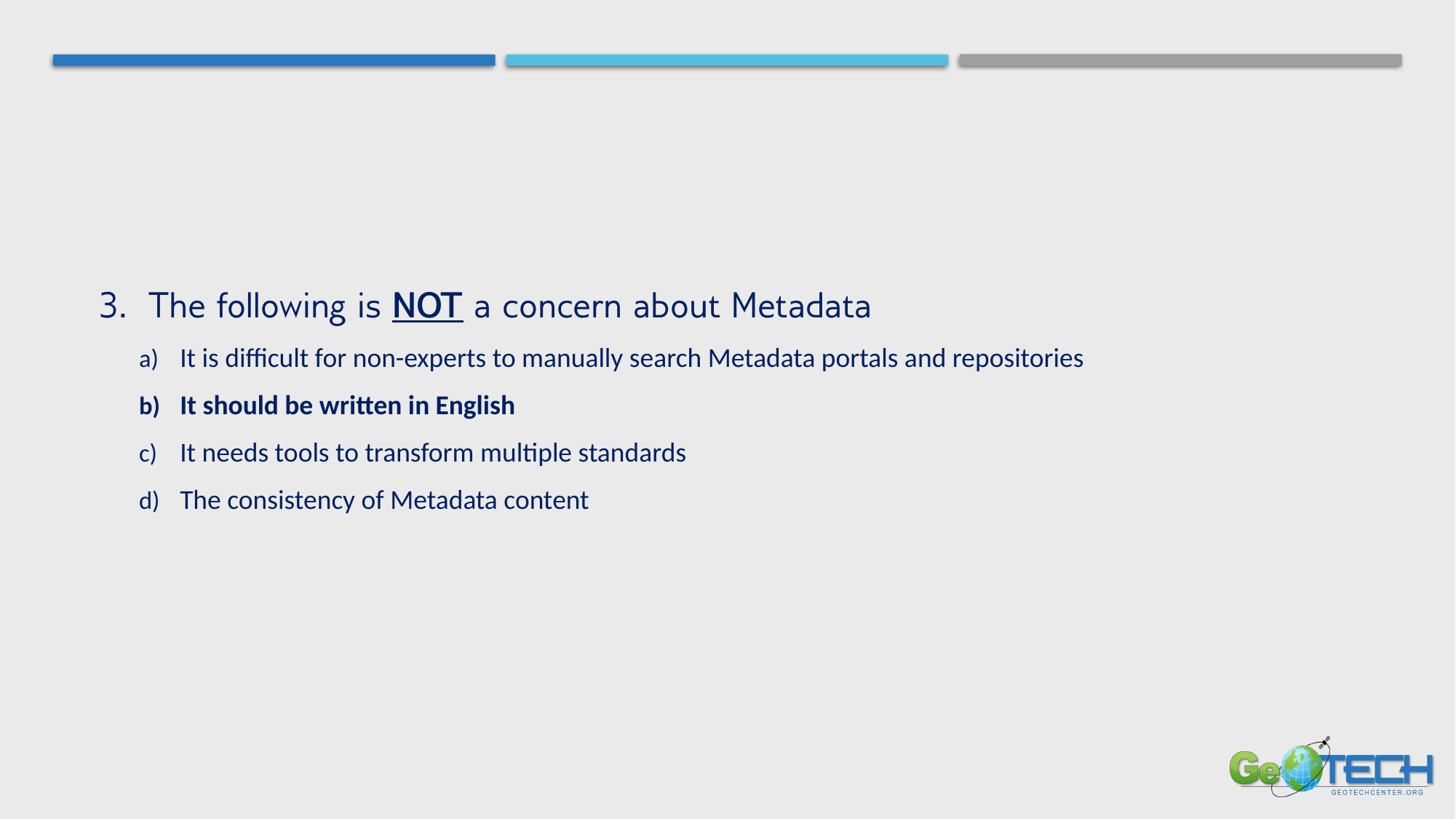

3.  The following is NOT a concern about Metadata
It is difficult for non-experts to manually search Metadata portals and repositories
It should be written in English
It needs tools to transform multiple standards
The consistency of Metadata content